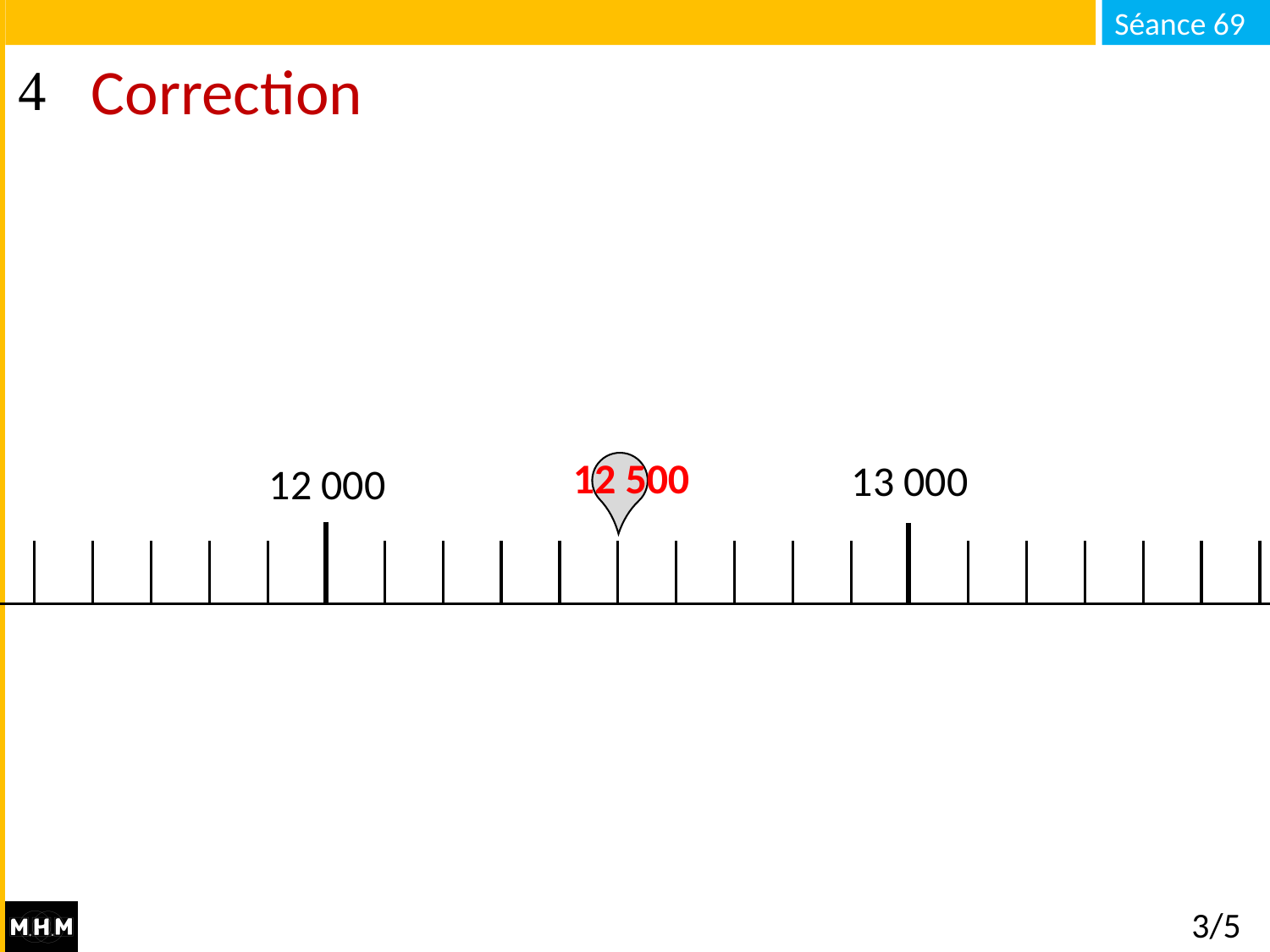

# Correction
12 500
13 000
12 000

3/5